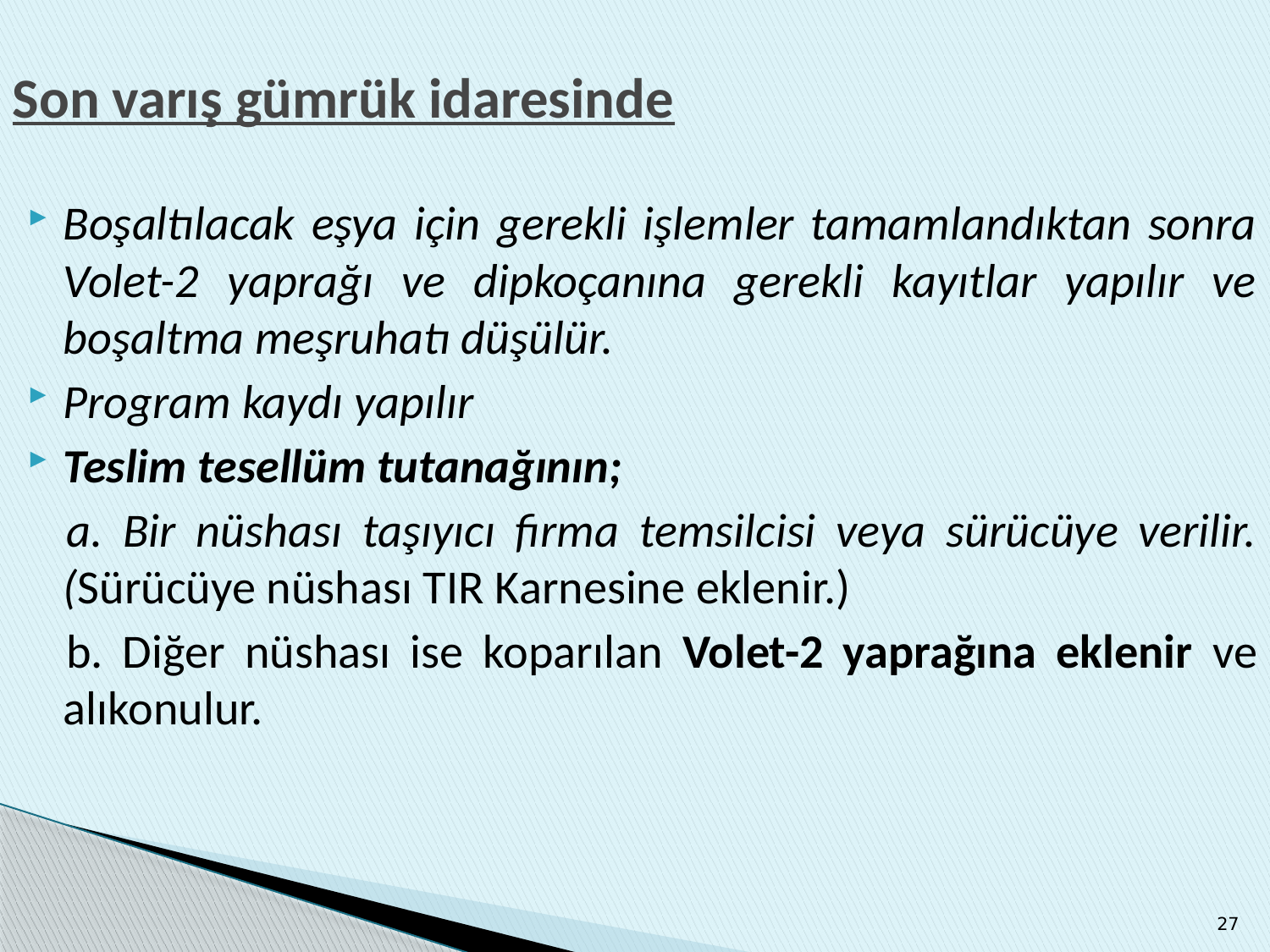

# Son varış gümrük idaresinde
Boşaltılacak eşya için gerekli işlemler tamamlandıktan sonra Volet-2 yaprağı ve dipkoçanına gerekli kayıtlar yapılır ve boşaltma meşruhatı düşülür.
Program kaydı yapılır
Teslim tesellüm tutanağının;
a. Bir nüshası taşıyıcı firma temsilcisi veya sürücüye verilir. (Sürücüye nüshası TIR Karnesine eklenir.)
b. Diğer nüshası ise koparılan Volet-2 yaprağına eklenir ve alıkonulur.
27